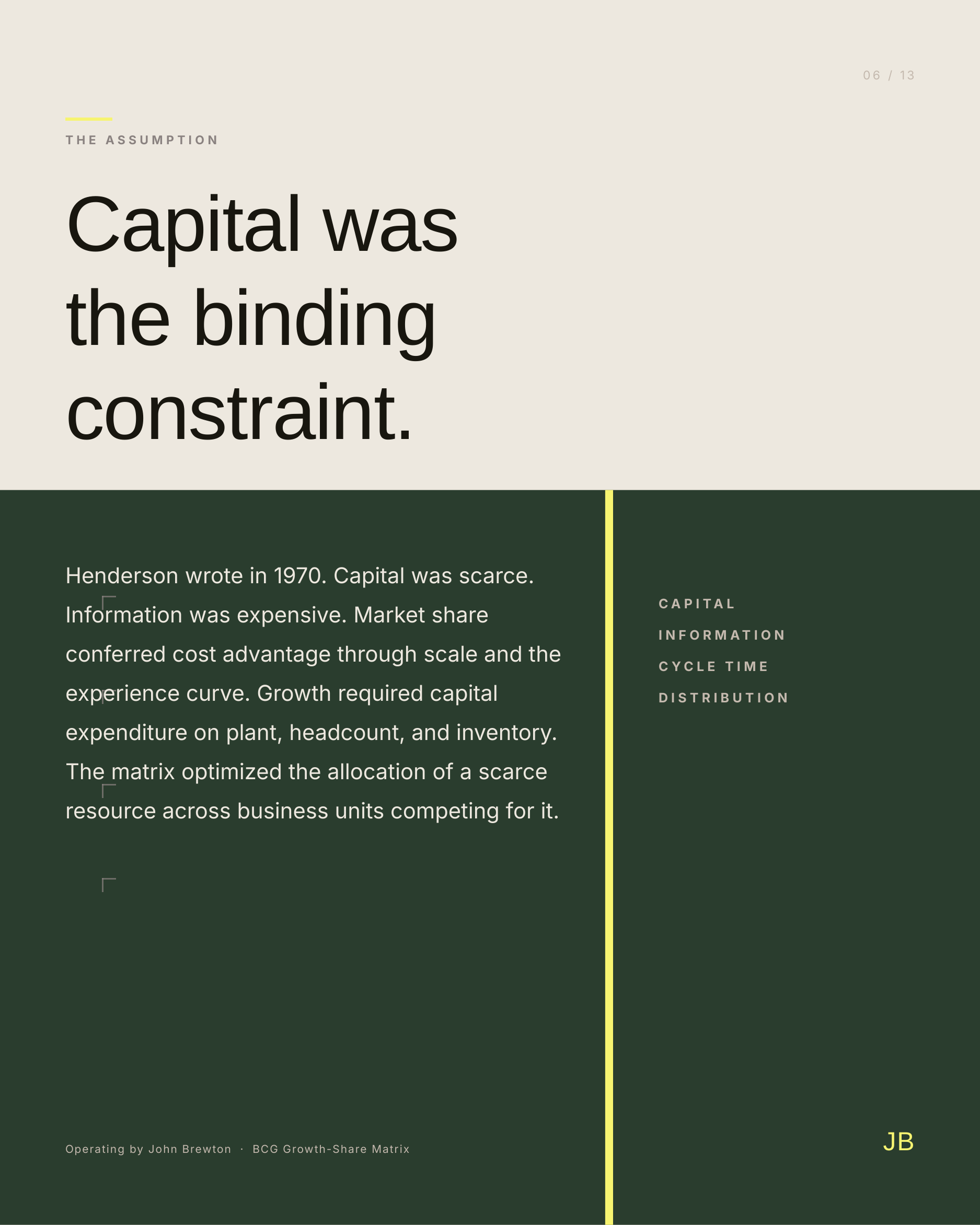

06 / 13

THE ASSUMPTION
Capital was
the binding
constraint.

Henderson wrote in 1970. Capital was scarce. Information was expensive. Market share conferred cost advantage through scale and the experience curve. Growth required capital expenditure on plant, headcount, and inventory. The matrix optimized the allocation of a scarce resource across business units competing for it.
CAPITAL
INFORMATION
CYCLE TIME
DISTRIBUTION

JB
Operating by John Brewton  ·  BCG Growth-Share Matrix